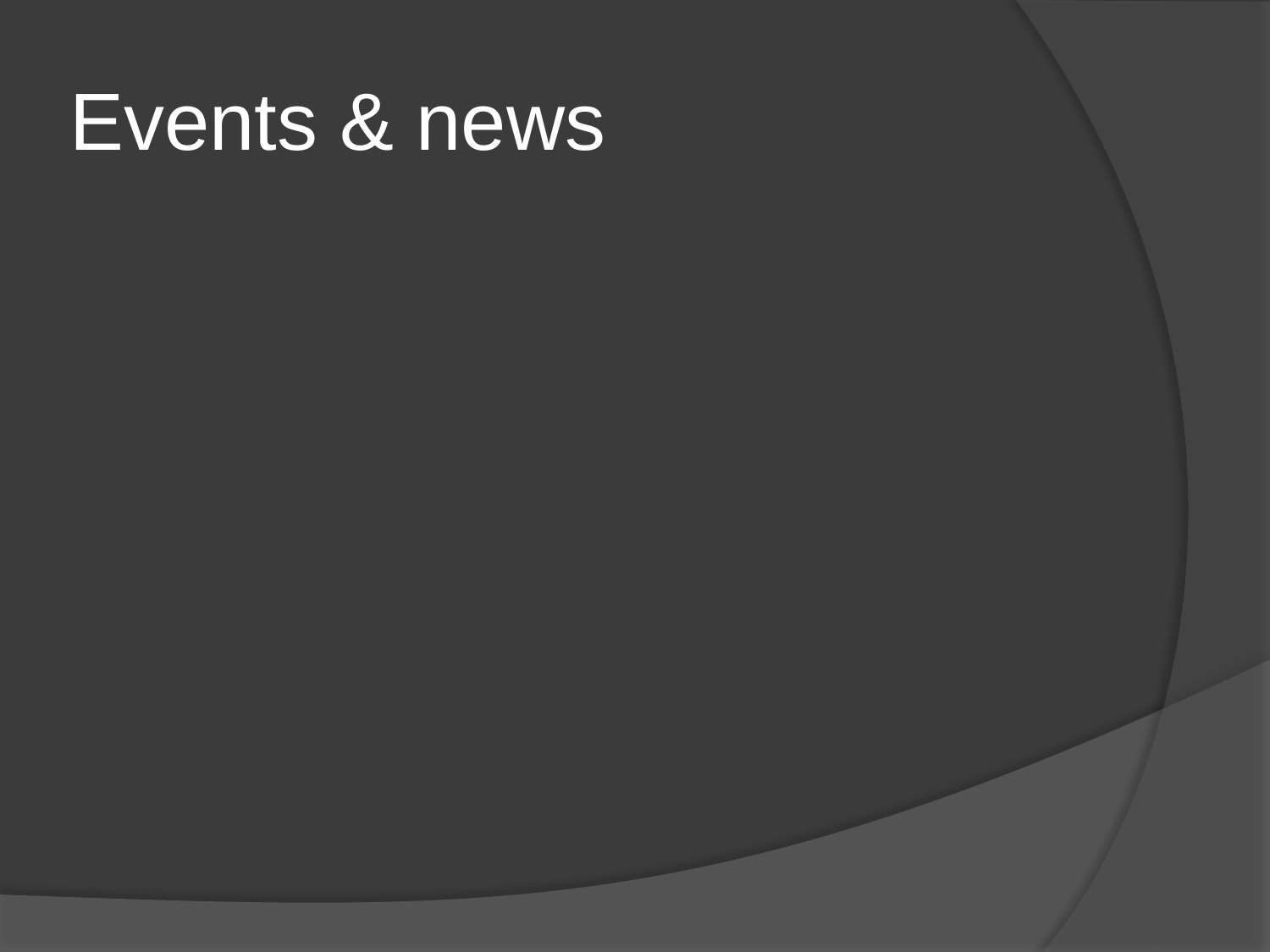

# Events & news
Events                   &                     news
Events                   &                     news
Events                   &                     news